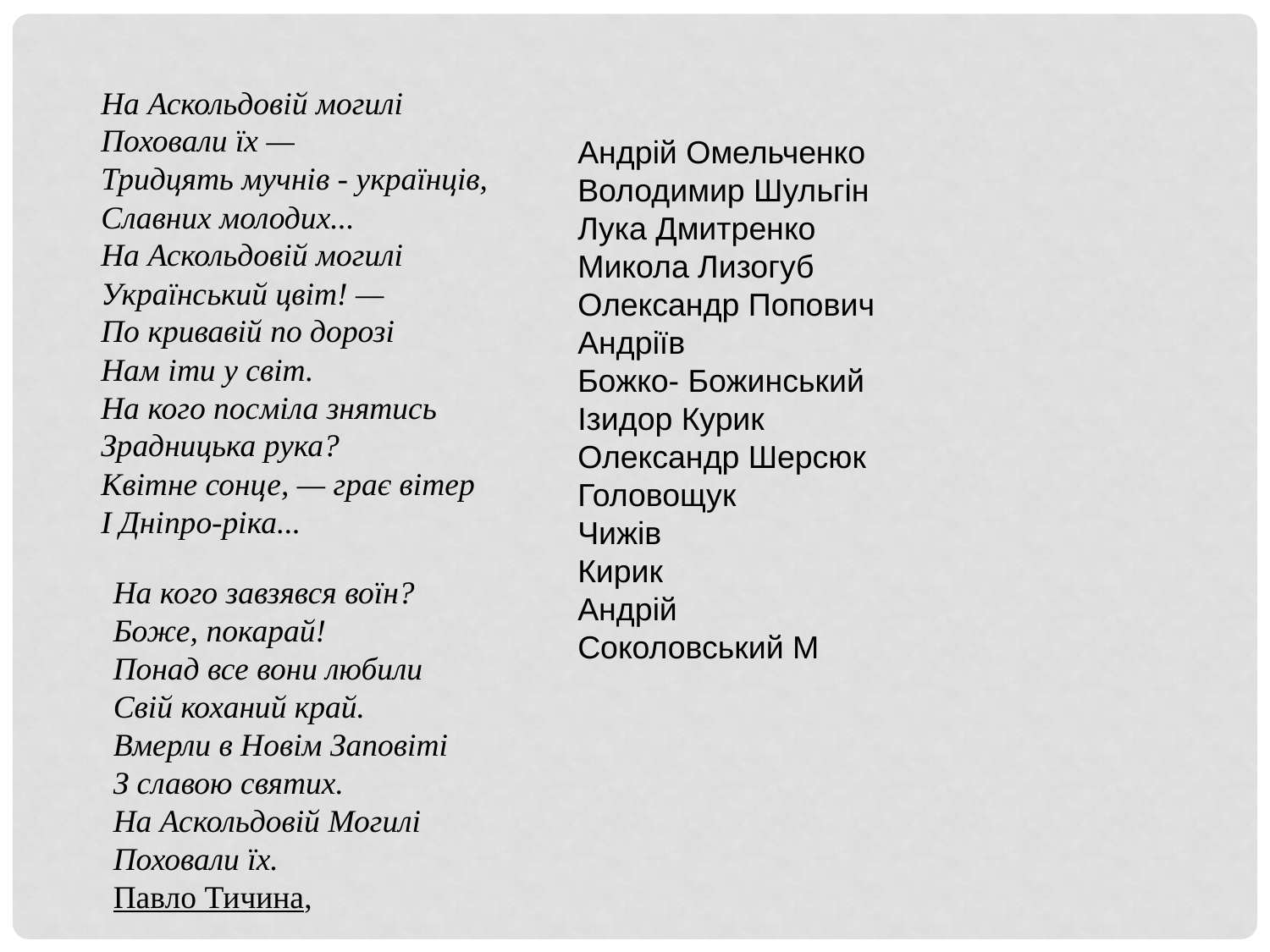

На Аскольдовій могилі
Поховали їх —
Тридцять мучнів - українців,
Славних молодих...
На Аскольдовій могилі
Український цвіт! —
По кривавій по дорозі
Нам іти у світ.
На кого посміла знятись
Зрадницька рука?
Квітне сонце, — грає вітер
І Дніпро-ріка...

Андрій Омельченко
Володимир Шульгін
Лука Дмитренко
Микола Лизогуб
Олександр Попович
Андріїв
Божко- Божинський
Ізидор Курик
Олександр Шерсюк
Головощук
Чижів
Кирик
Андрій
Соколовський М
На кого завзявся воїн?
Боже, покарай!
Понад все вони любили
Свій коханий край.
Вмерли в Новім Заповіті
З славою святих.
На Аскольдовій Могилі
Поховали їх.
Павло Тичина,